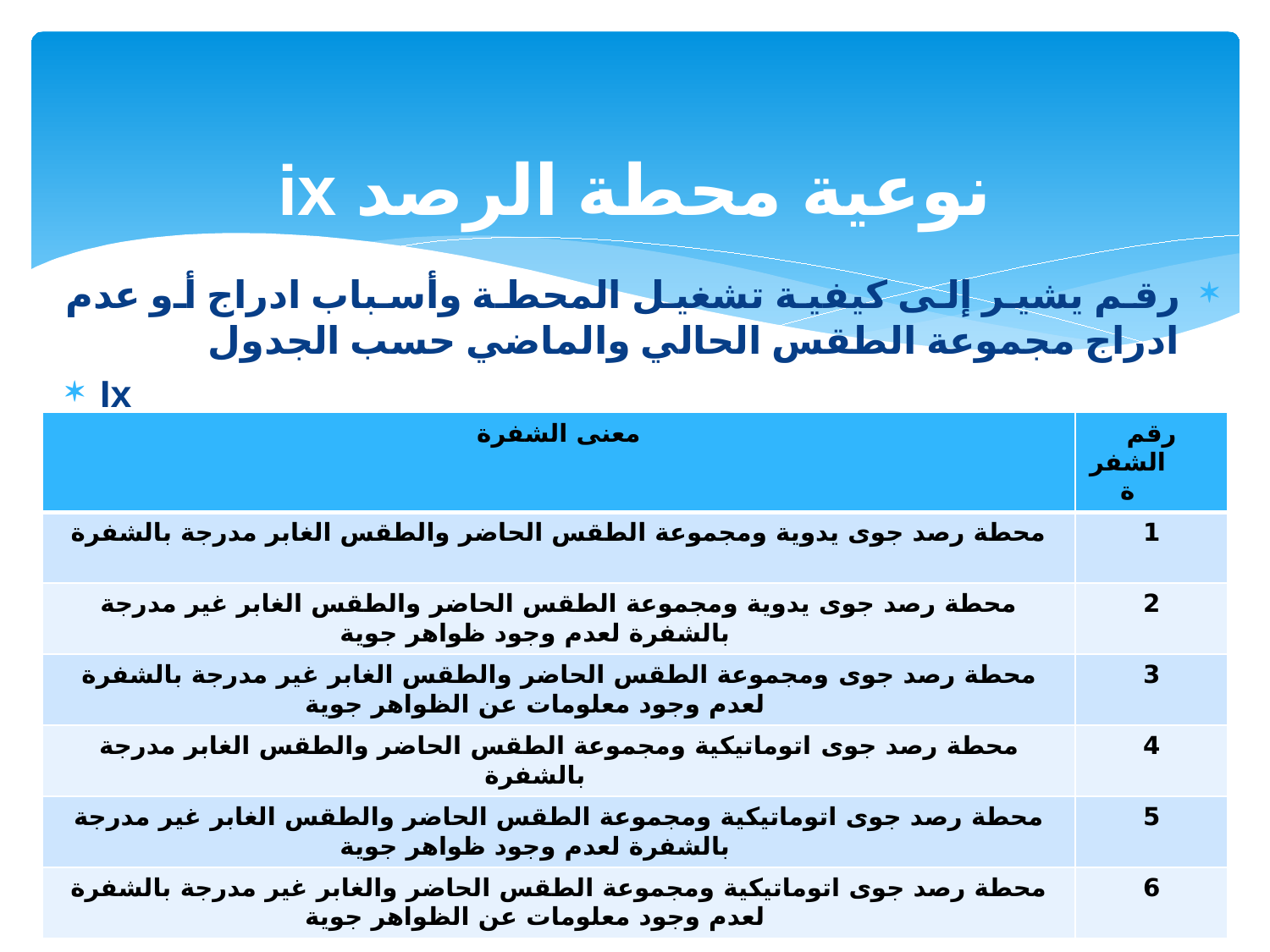

# نوعية محطة الرصد ix
رقم يشير إلى كيفية تشغيل المحطة وأسباب ادراج أو عدم ادراج مجموعة الطقس الحالي والماضي حسب الجدول
Ix

| معنى الشفرة | رقم الشفرة |
| --- | --- |
| محطة رصد جوى يدوية ومجموعة الطقس الحاضر والطقس الغابر مدرجة بالشفرة | 1 |
| محطة رصد جوى يدوية ومجموعة الطقس الحاضر والطقس الغابر غير مدرجة بالشفرة لعدم وجود ظواهر جوية | 2 |
| محطة رصد جوى ومجموعة الطقس الحاضر والطقس الغابر غير مدرجة بالشفرة لعدم وجود معلومات عن الظواهر جوية | 3 |
| محطة رصد جوى اتوماتيكية ومجموعة الطقس الحاضر والطقس الغابر مدرجة بالشفرة | 4 |
| محطة رصد جوى اتوماتيكية ومجموعة الطقس الحاضر والطقس الغابر غير مدرجة بالشفرة لعدم وجود ظواهر جوية | 5 |
| محطة رصد جوى اتوماتيكية ومجموعة الطقس الحاضر والغابر غير مدرجة بالشفرة لعدم وجود معلومات عن الظواهر جوية | 6 |